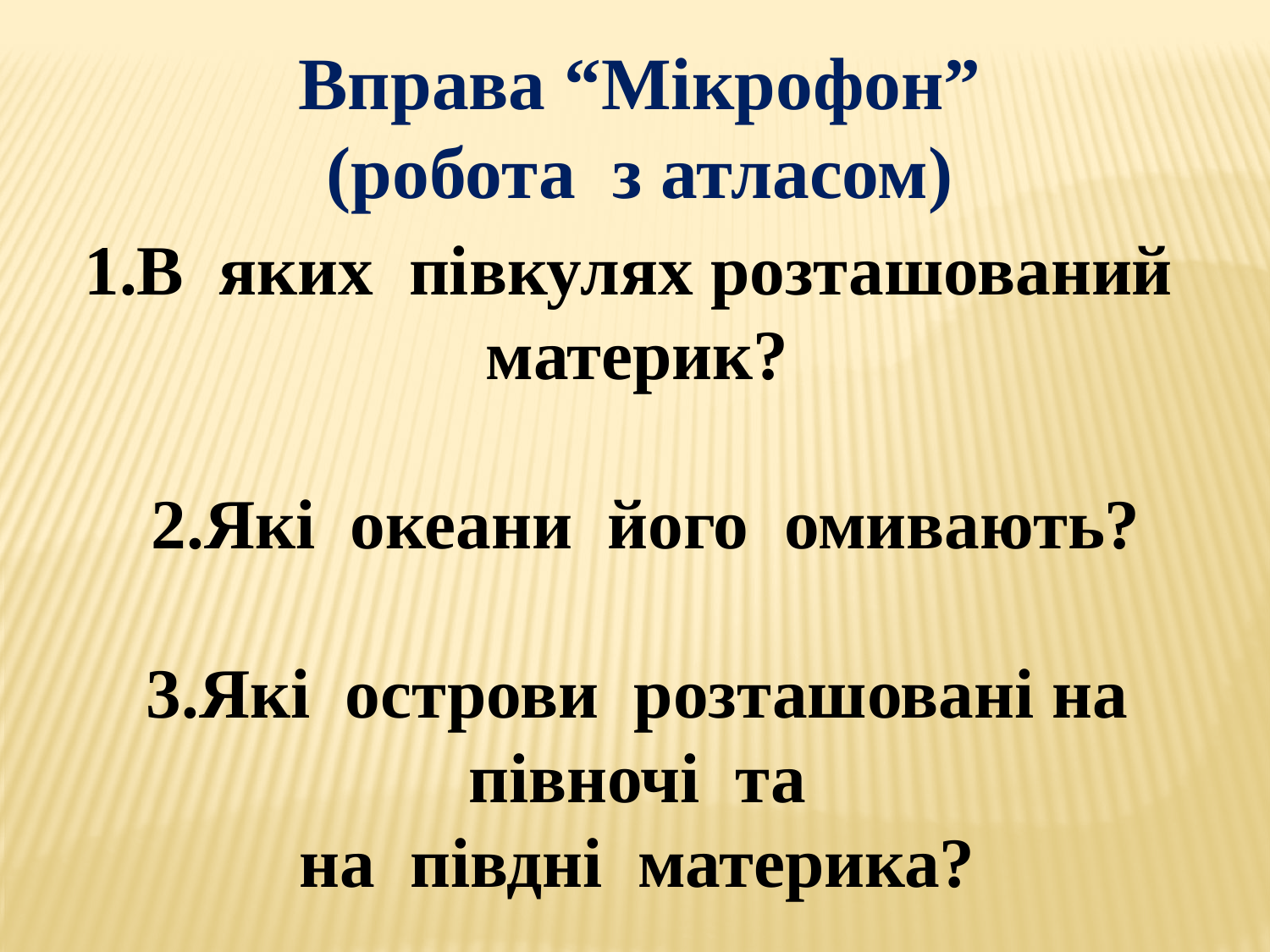

Вправа “Мікрофон”
(робота  з атласом)
1.В  яких  півкулях розташований
материк?

 2.Які  океани  його  омивають?

 3.Які  острови  розташовані на
півночі  та
на  півдні  материка?